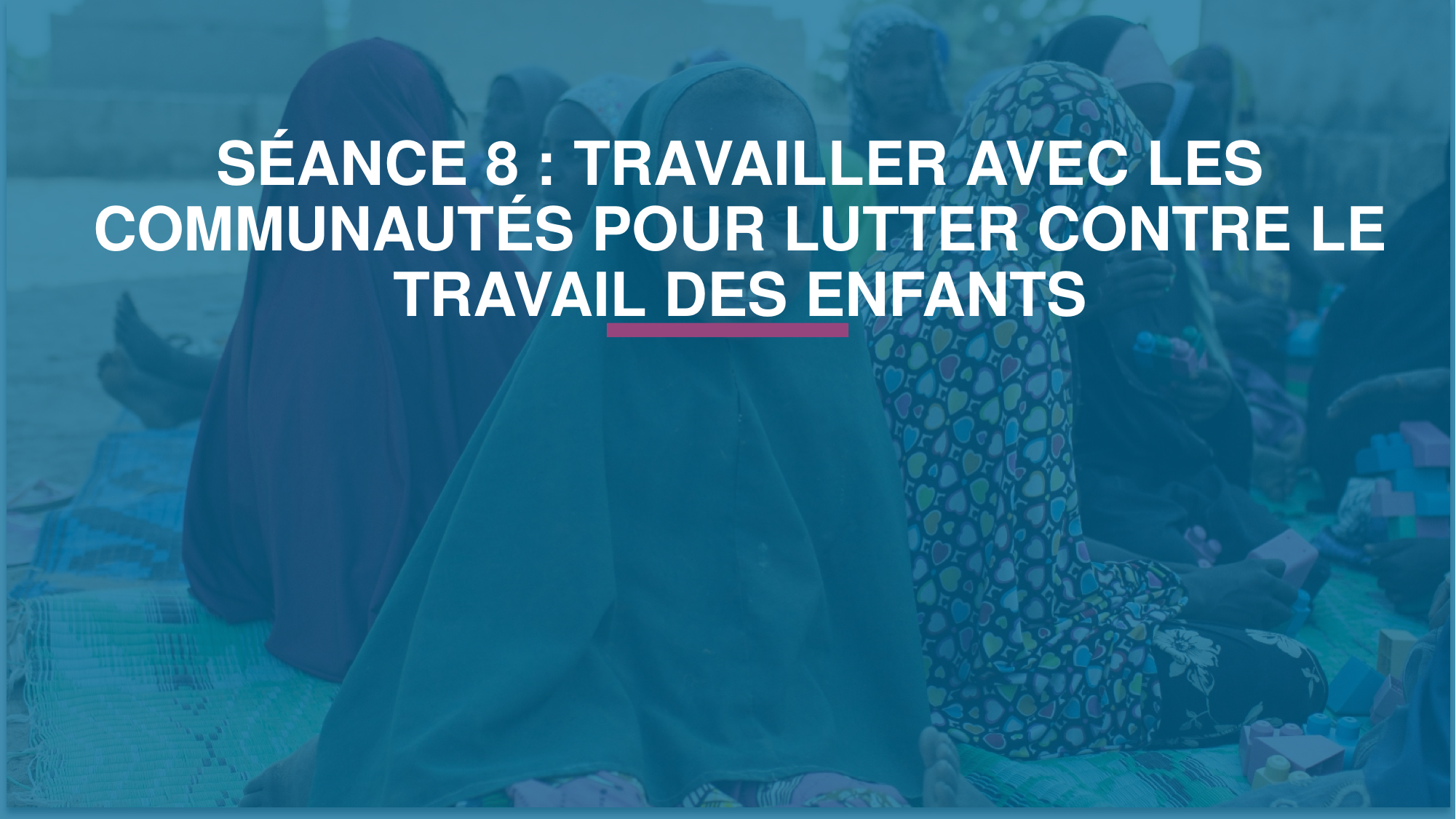

SÉANCE 8 : TRAVAILLER AVEC LES COMMUNAUTÉS POUR LUTTER CONTRE LE TRAVAIL DES ENFANTS